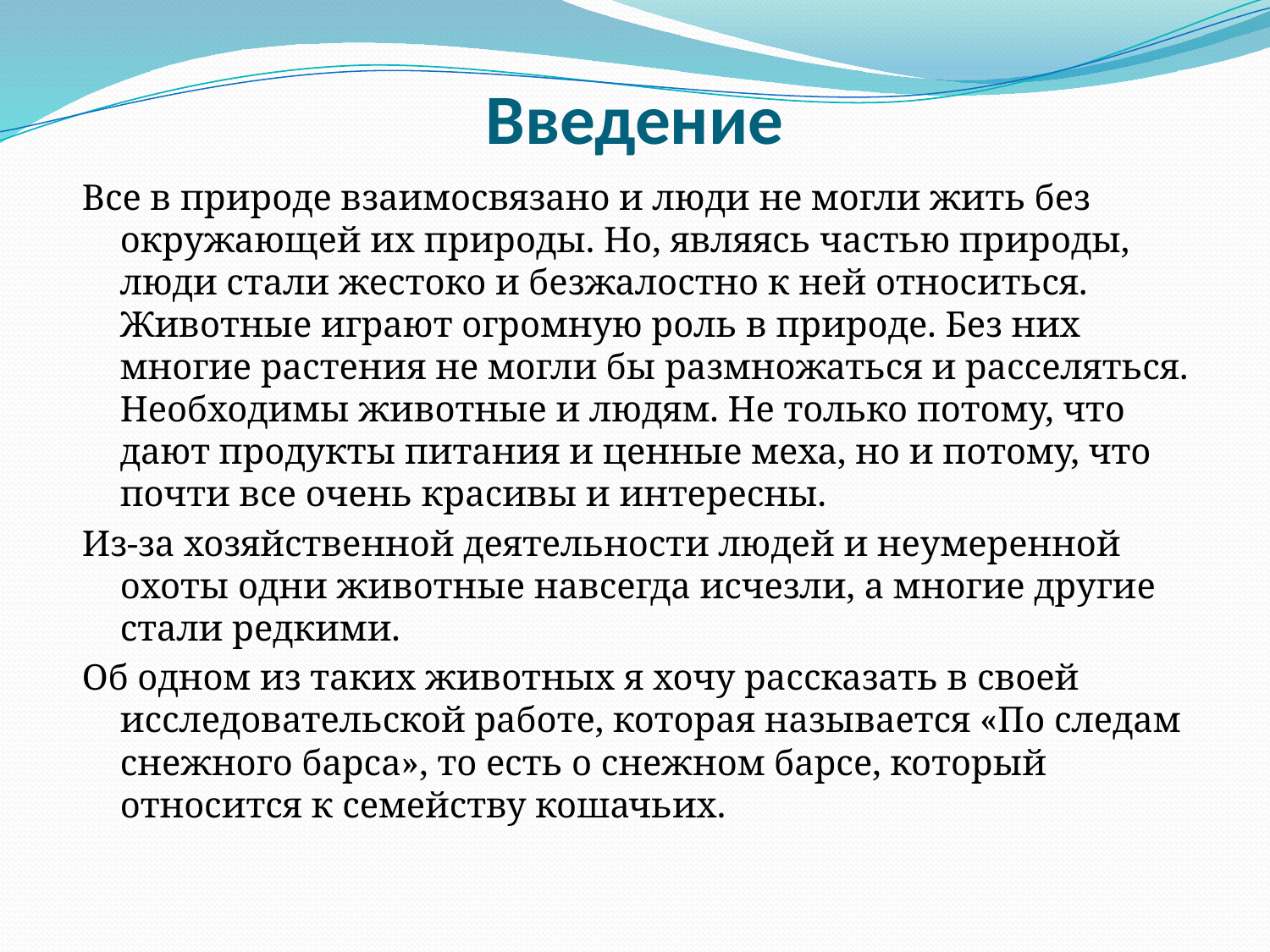

# Введение
Все в природе взаимосвязано и люди не могли жить без окружающей их природы. Но, являясь частью природы, люди стали жестоко и безжалостно к ней относиться.  Животные играют огромную роль в природе. Без них многие растения не могли бы размножаться и расселяться. Необходимы животные и людям. Не только потому, что дают продукты питания и ценные меха, но и потому, что почти все очень красивы и интересны.
Из-за хозяйственной деятельности людей и неумеренной охоты одни животные навсегда исчезли, а многие другие стали редкими.
Об одном из таких животных я хочу рассказать в своей исследовательской работе, которая называется «По следам снежного барса», то есть о снежном барсе, который относится к семейству кошачьих.